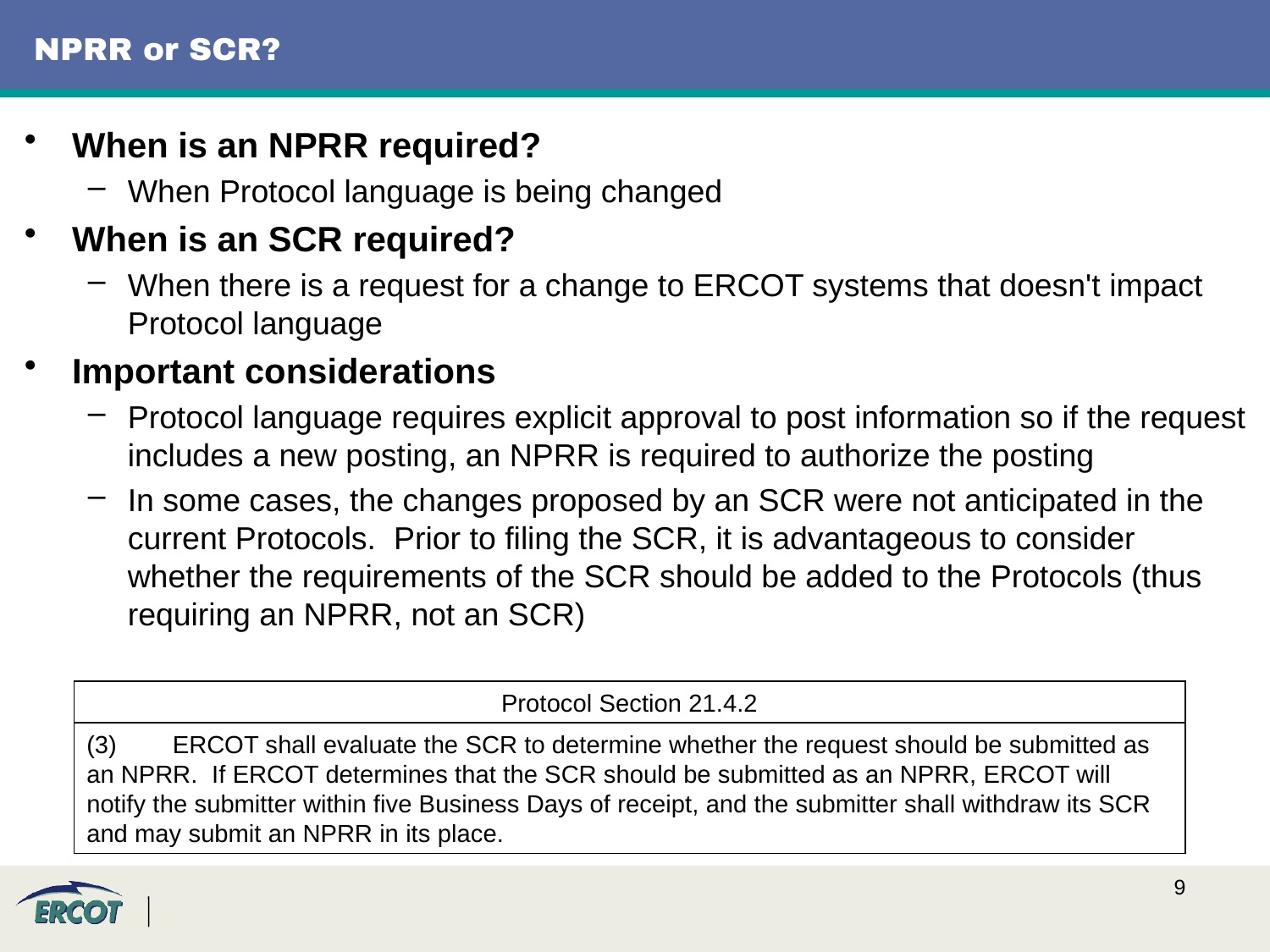

# NPRR or SCR?
When is an NPRR required?
When Protocol language is being changed
When is an SCR required?
When there is a request for a change to ERCOT systems that doesn't impact Protocol language
Important considerations
Protocol language requires explicit approval to post information so if the request includes a new posting, an NPRR is required to authorize the posting
In some cases, the changes proposed by an SCR were not anticipated in the current Protocols.  Prior to filing the SCR, it is advantageous to consider whether the requirements of the SCR should be added to the Protocols (thus requiring an NPRR, not an SCR)

Protocol Section 21.4.2
(3)        ERCOT shall evaluate the SCR to determine whether the request should be submitted as an NPRR.  If ERCOT determines that the SCR should be submitted as an NPRR, ERCOT will notify the submitter within five Business Days of receipt, and the submitter shall withdraw its SCR and may submit an NPRR in its place.